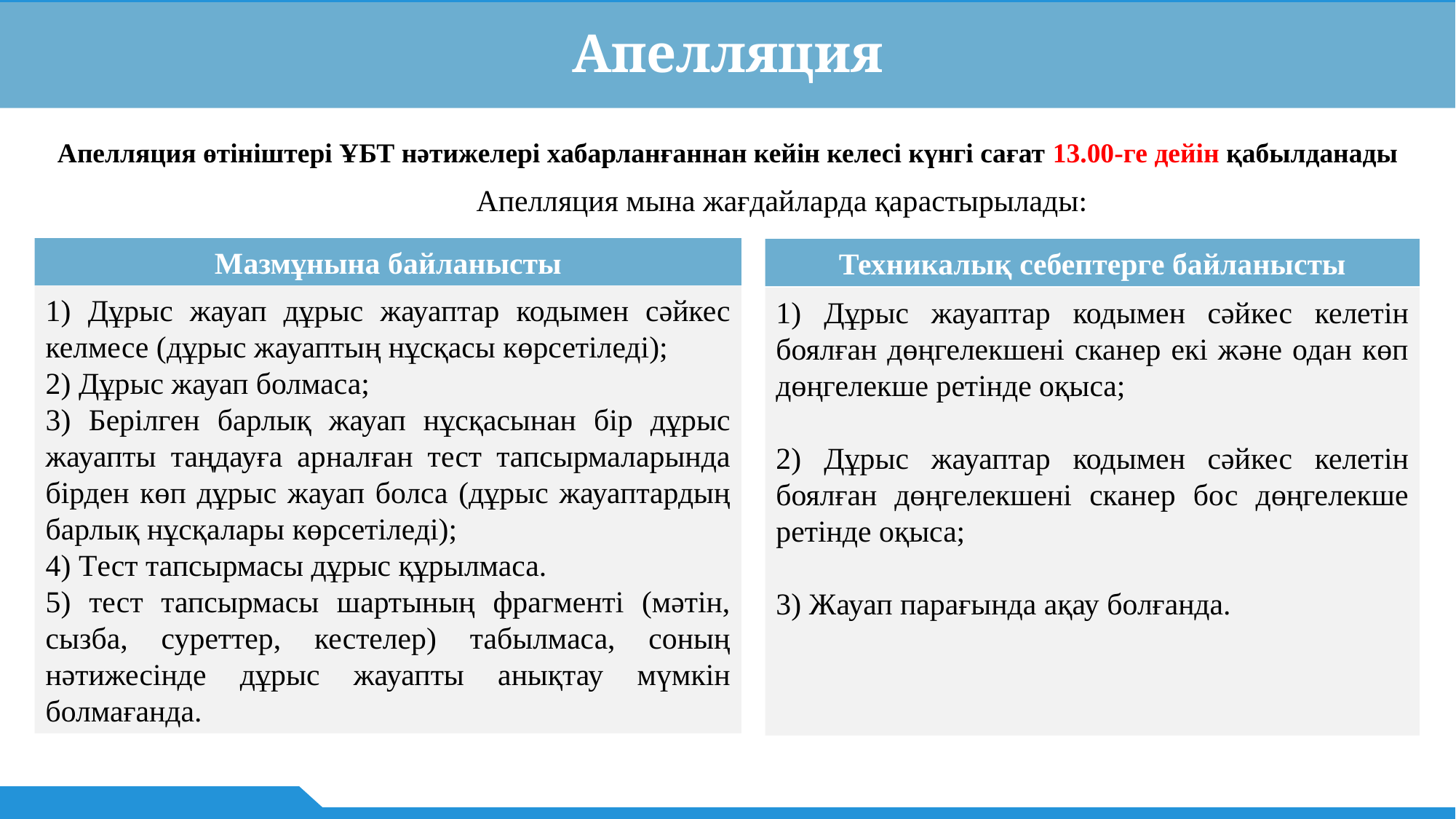

Апелляция
Апелляция өтініштері ҰБТ нәтижелері хабарланғаннан кейін келесі күнгі сағат 13.00-ге дейін қабылданады
Апелляция мына жағдайларда қарастырылады:
Мазмұнына байланысты
Техникалық себептерге байланысты
1) Дұрыс жауап дұрыс жауаптар кодымен сәйкес келмесе (дұрыс жауаптың нұсқасы көрсетіледі);
2) Дұрыс жауап болмаса;
3) Берілген барлық жауап нұсқасынан бір дұрыс жауапты таңдауға арналған тест тапсырмаларында бірден көп дұрыс жауап болса (дұрыс жауаптардың барлық нұсқалары көрсетіледі);
4) Тест тапсырмасы дұрыс құрылмаса.
5) тест тапсырмасы шартының фрагменті (мәтін, сызба, суреттер, кестелер) табылмаса, соның нәтижесінде дұрыс жауапты анықтау мүмкін болмағанда.
1) Дұрыс жауаптар кодымен сәйкес келетін боялған дөңгелекшені сканер екі және одан көп дөңгелекше ретінде оқыса;

2) Дұрыс жауаптар кодымен сәйкес келетін боялған дөңгелекшені сканер бос дөңгелекше ретінде оқыса;

3) Жауап парағында ақау болғанда.